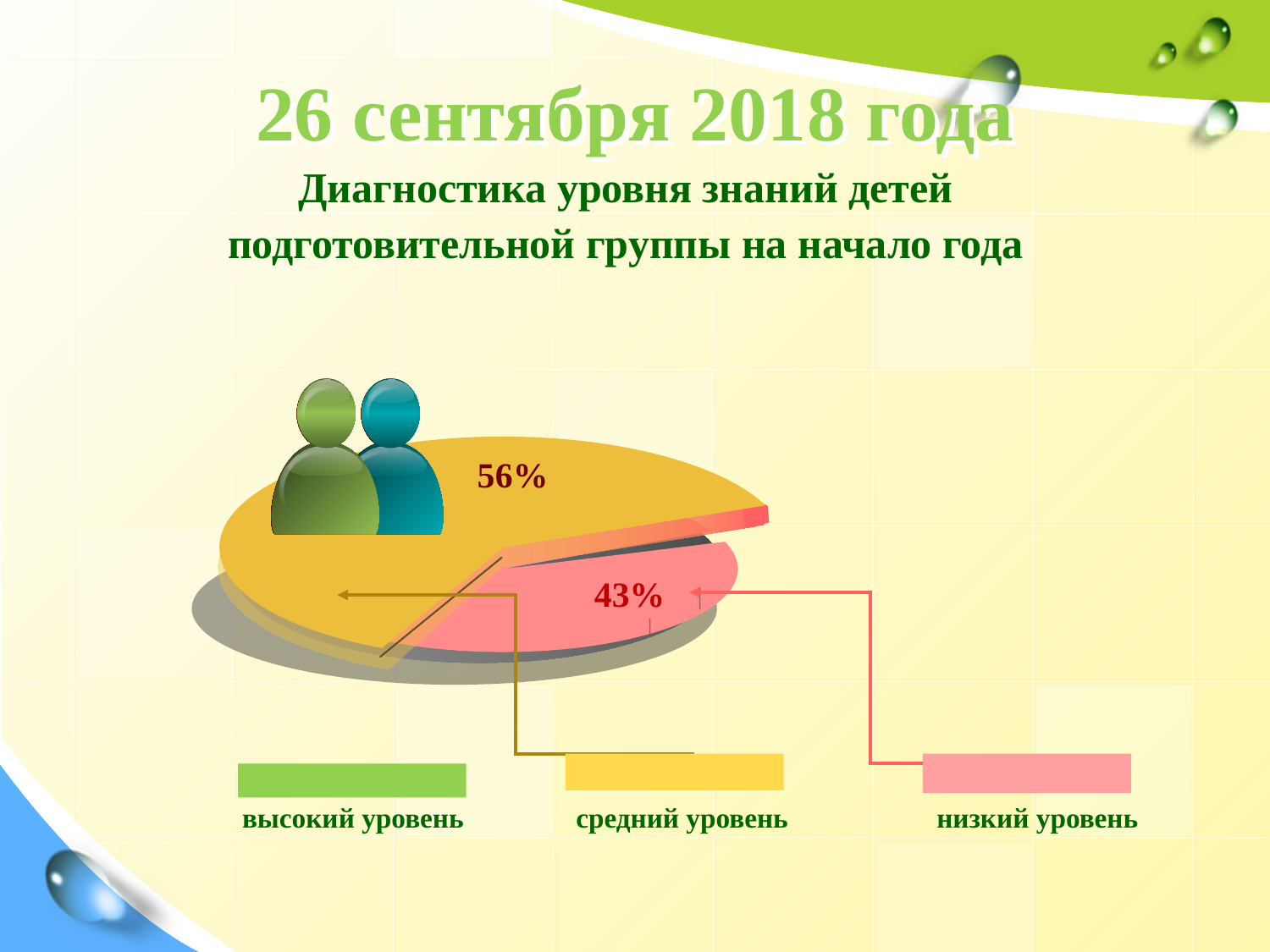

# 26 сентября 2018 года
Диагностика уровня знаний детей подготовительной группы на начало года

56%

43%

высокий уровень
средний уровень
низкий уровень